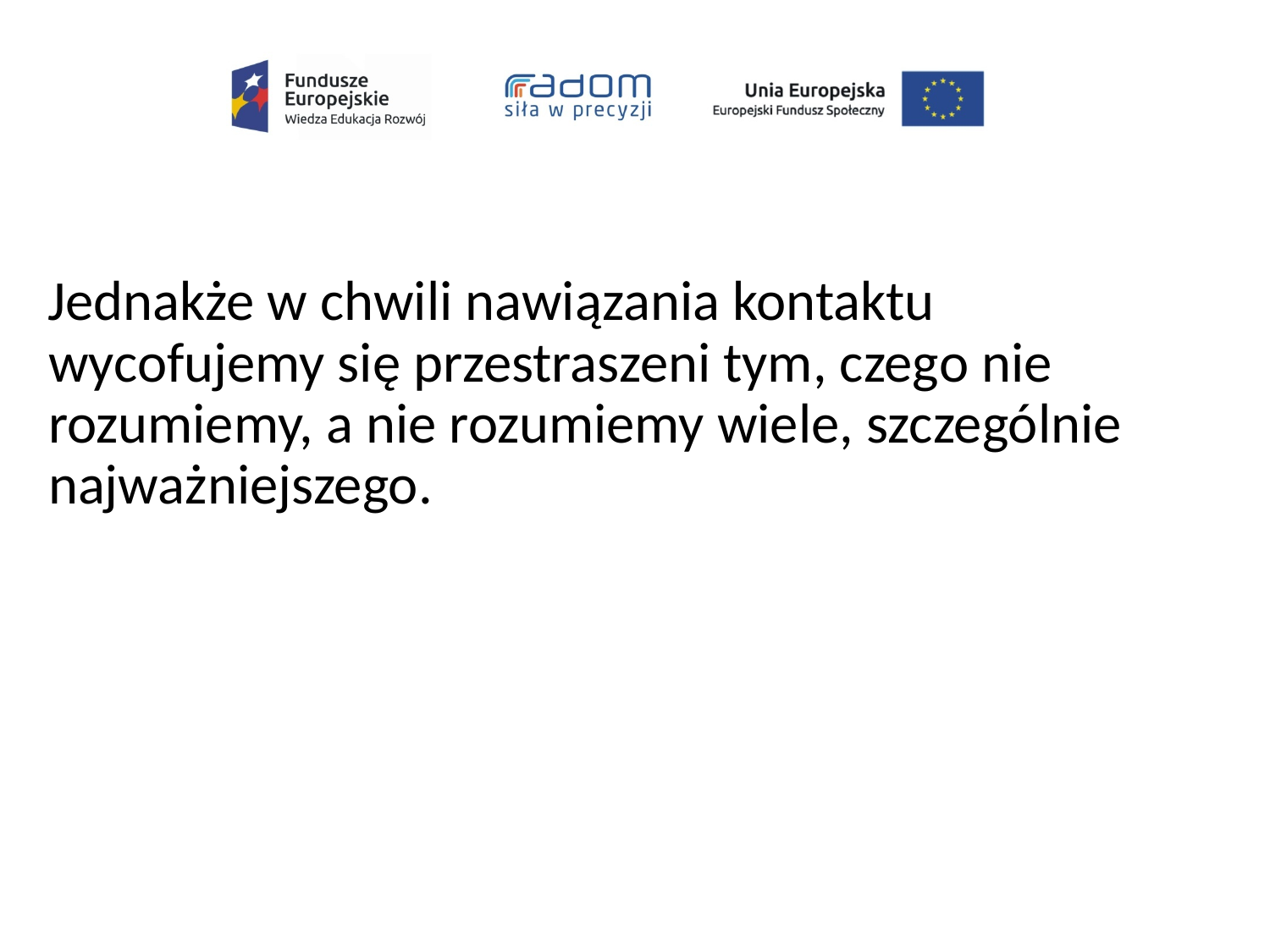

Jednakże w chwili nawiązania kontaktu wycofujemy się przestraszeni tym, czego nie rozumiemy, a nie rozumiemy wiele, szczególnie najważniejszego.